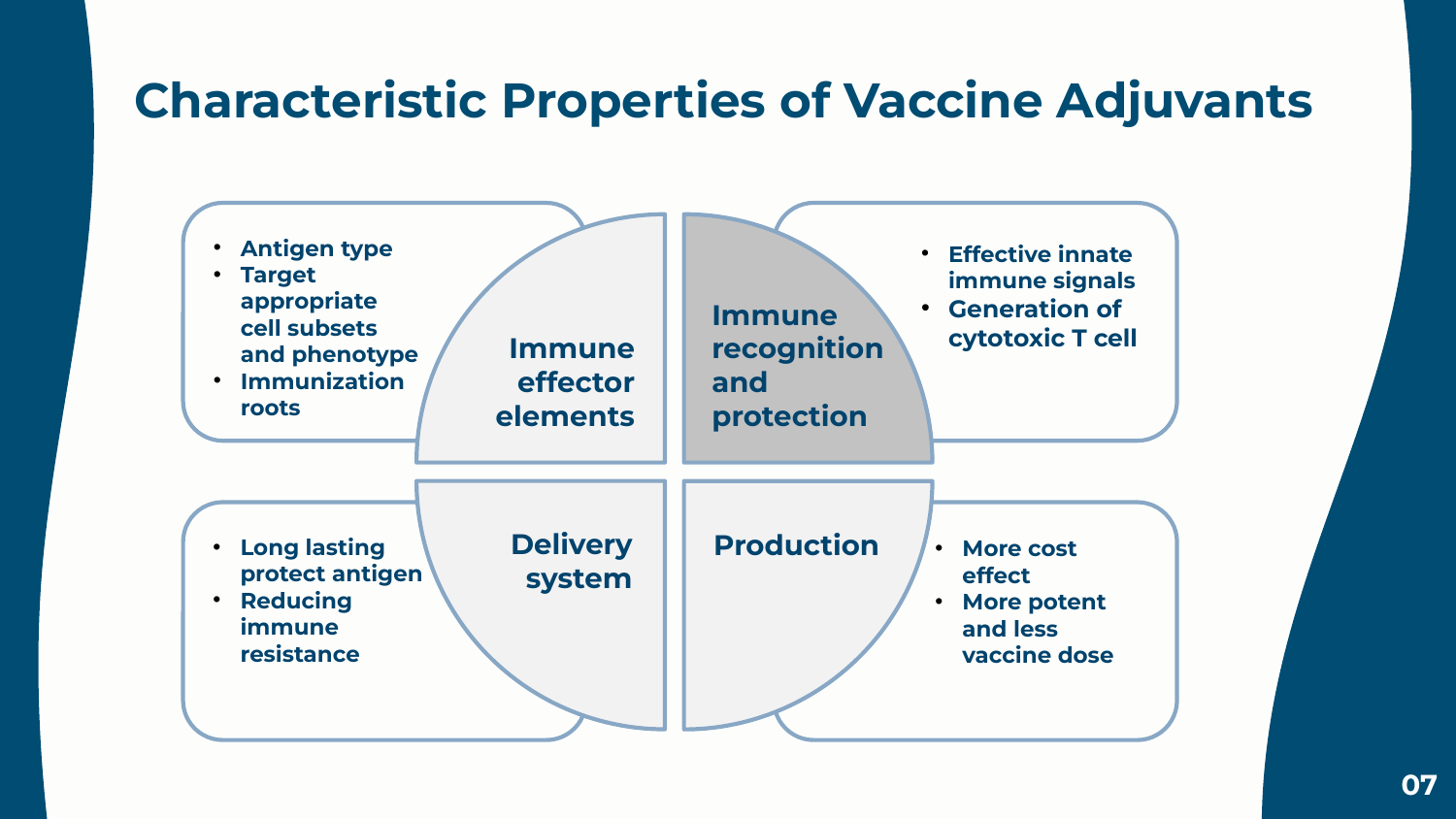

# Characteristic Properties of Vaccine Adjuvants

Antigen type
Target appropriate cell subsets and phenotype
Immunization roots
Effective innate immune signals
Generation of cytotoxic T cell
Immune recognition and protection
Immune effector elements

Delivery system
Production
Long lasting protect antigen
Reducing immune resistance
More cost effect
More potent and less vaccine dose
07